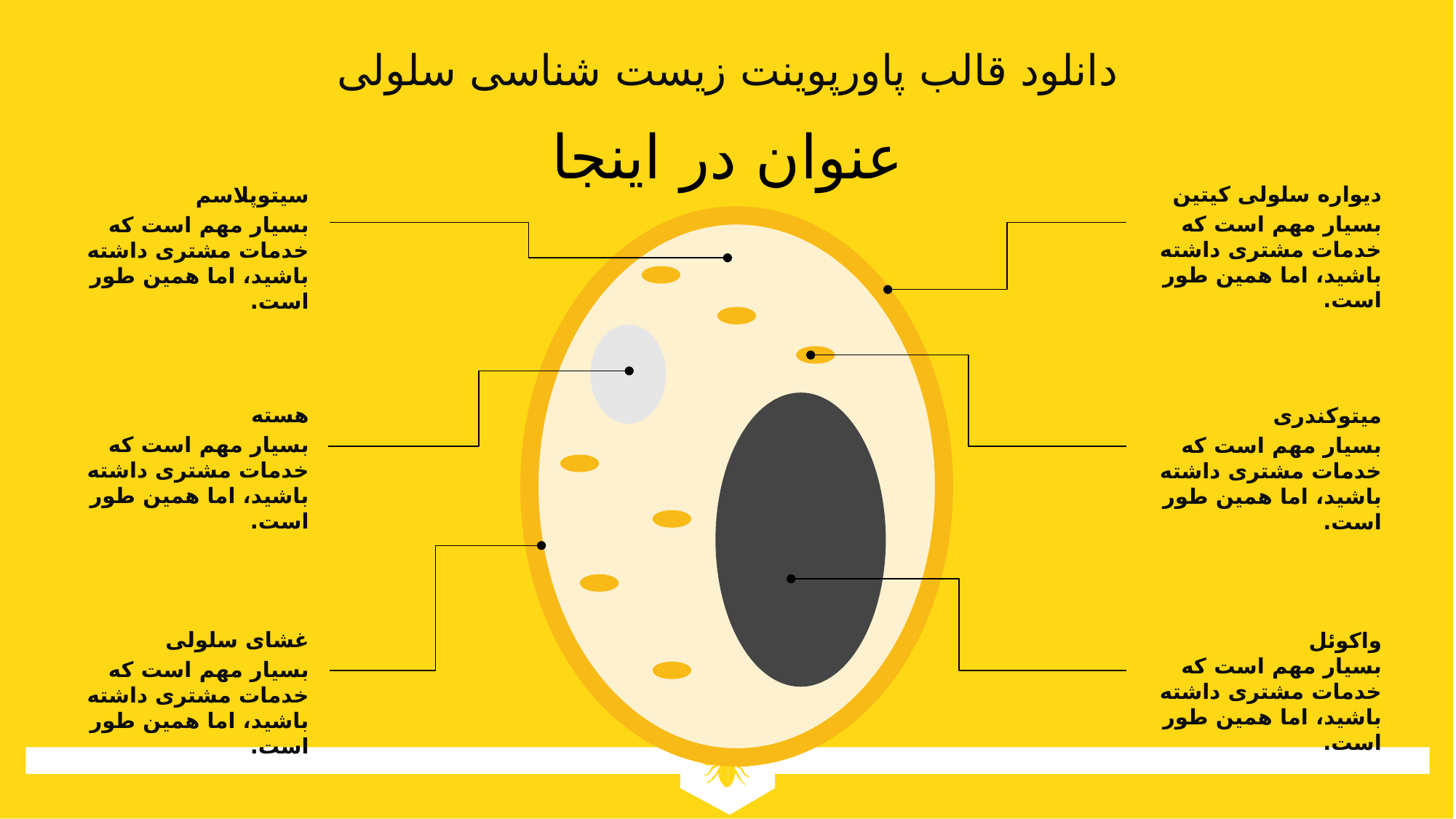

دانلود قالب پاورپوینت زیست شناسی سلولی
عنوان در اینجا
دیواره سلولی کیتین
بسیار مهم است که خدمات مشتری داشته باشید، اما همین طور است.
سیتوپلاسم
بسیار مهم است که خدمات مشتری داشته باشید، اما همین طور است.

هسته
بسیار مهم است که خدمات مشتری داشته باشید، اما همین طور است.
میتوکندری
بسیار مهم است که خدمات مشتری داشته باشید، اما همین طور است.
غشای سلولی
بسیار مهم است که خدمات مشتری داشته باشید، اما همین طور است.
واکوئل
بسیار مهم است که خدمات مشتری داشته باشید، اما همین طور است.